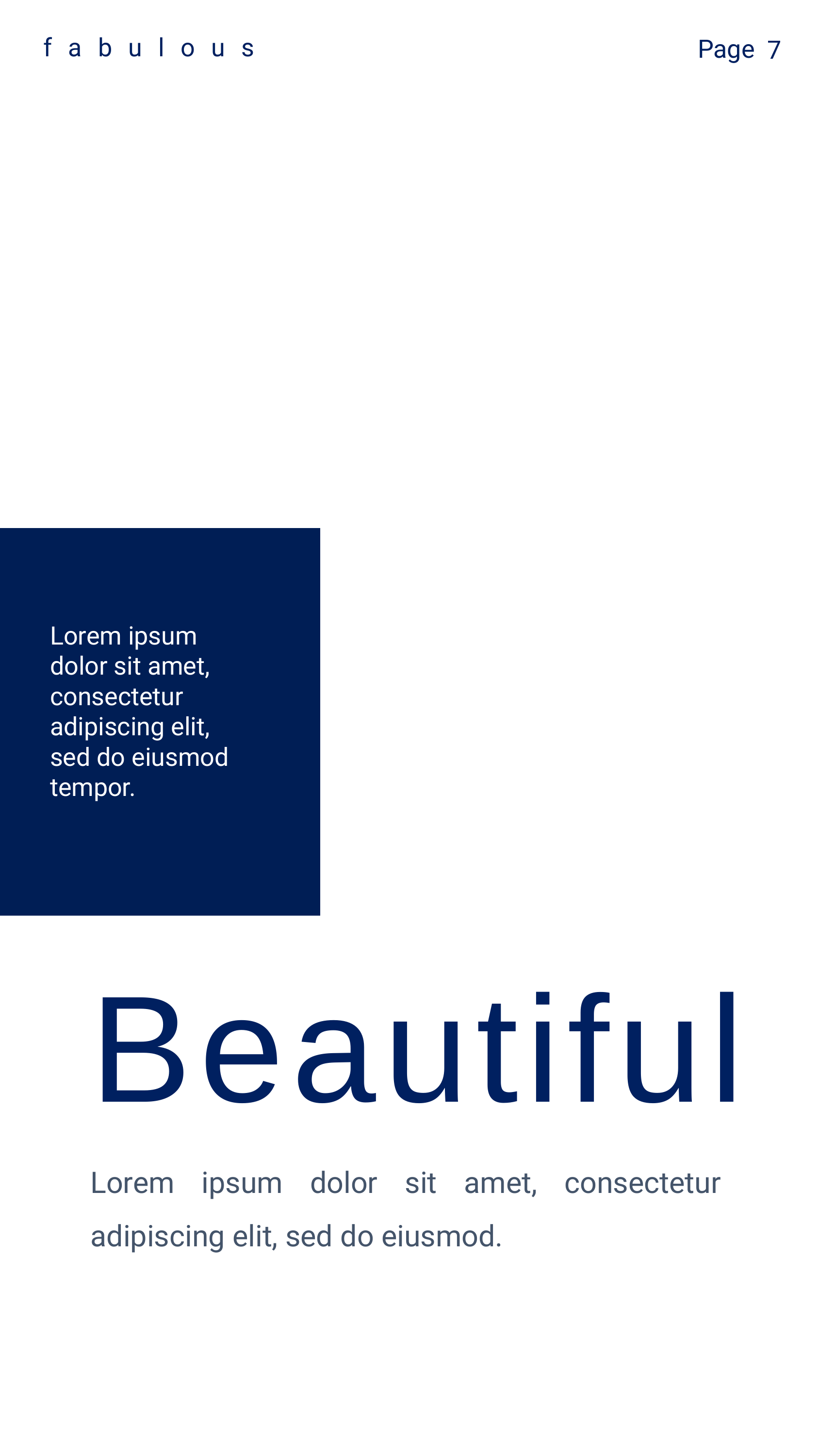

Lorem ipsum dolor sit amet, consectetur adipiscing elit, sed do eiusmod tempor.
Beautiful
Lorem ipsum dolor sit amet, consectetur adipiscing elit, sed do eiusmod.